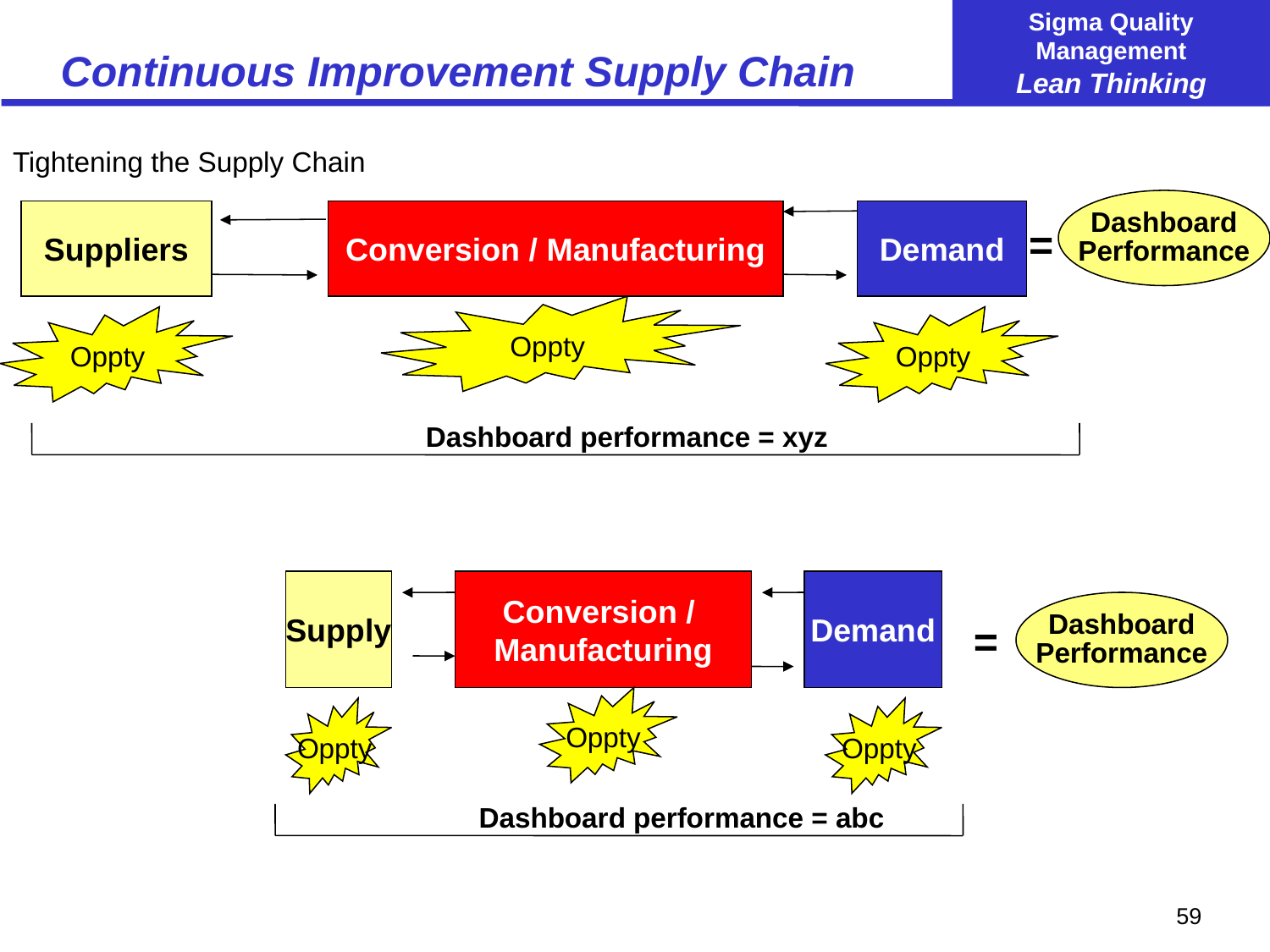

# Continuous Improvement Supply Chain
Tightening the Supply Chain
Dashboard
Performance
Suppliers
Conversion / Manufacturing
Demand

=

Oppty
Oppty
Oppty
Dashboard performance = xyz

Supply
Conversion /
Manufacturing
Demand

Dashboard
Performance
=

Oppty
Oppty
Oppty
Dashboard performance = abc